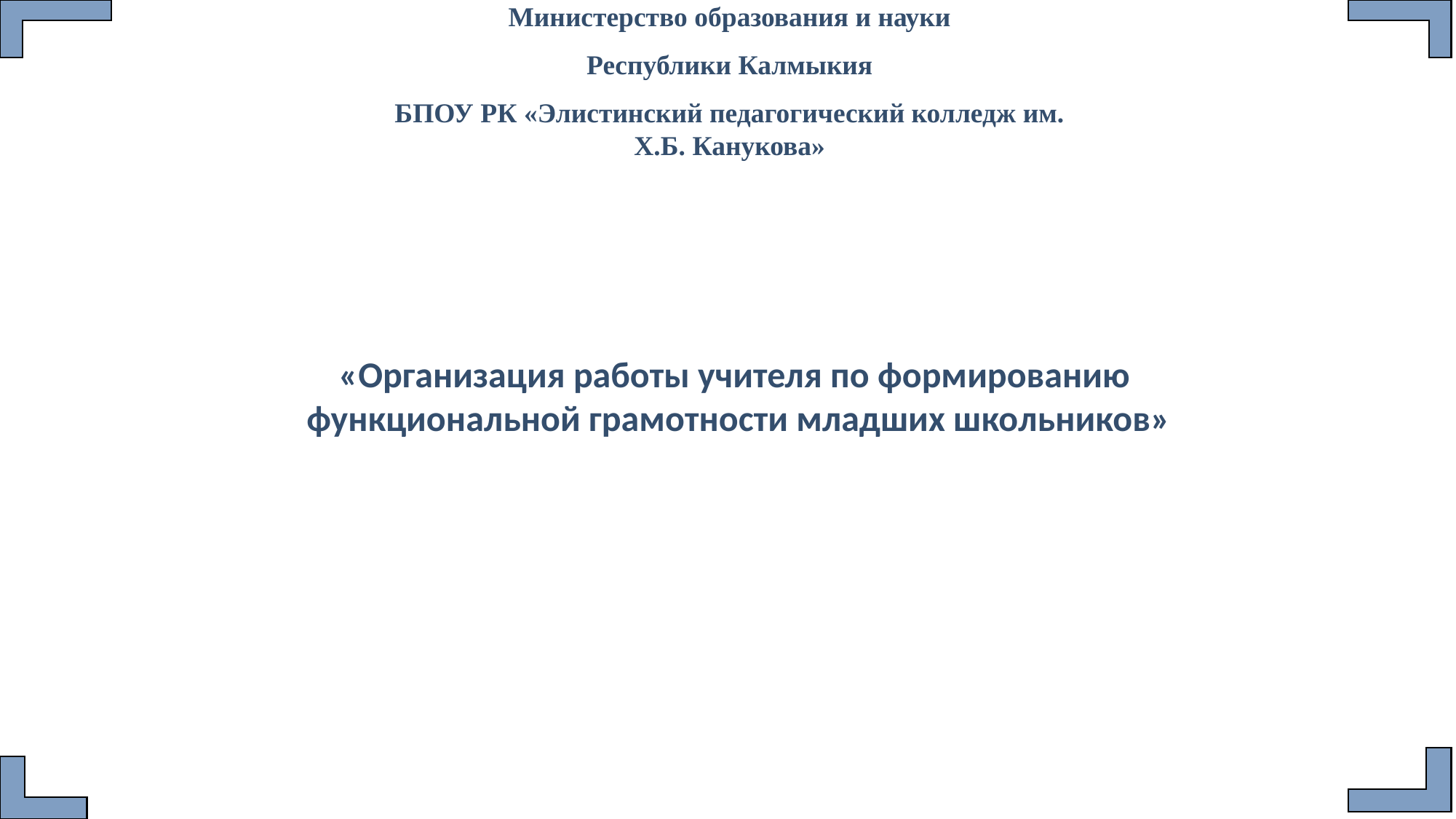

Министерство образования и науки
Республики Калмыкия
БПОУ РК «Элистинский педагогический колледж им. Х.Б. Канукова»
«Организация работы учителя по формированию
функциональной грамотности младших школьников»